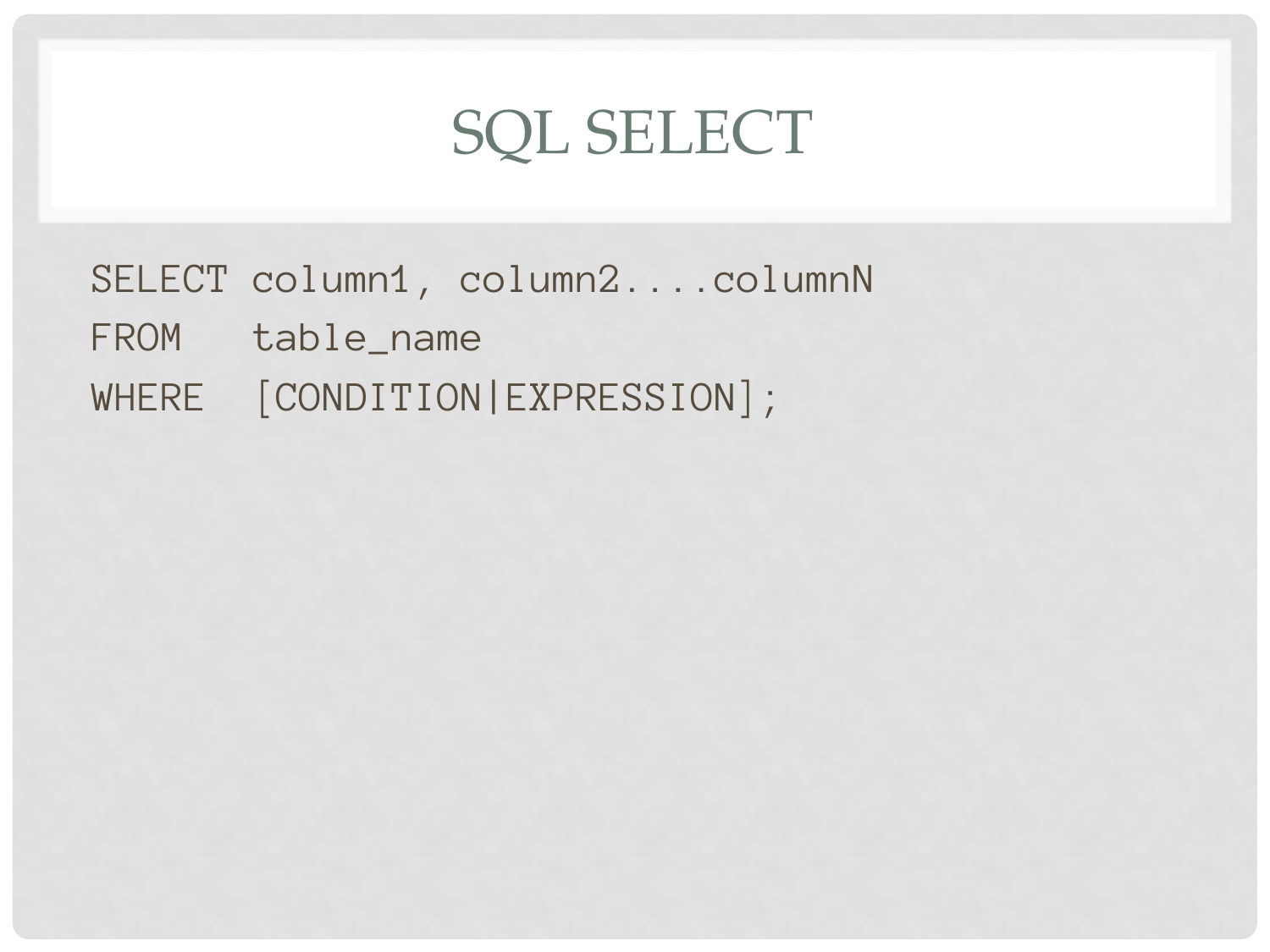

# SQL select
SELECT column1, column2....columnN
FROM   table_name
WHERE  [CONDITION|EXPRESSION];